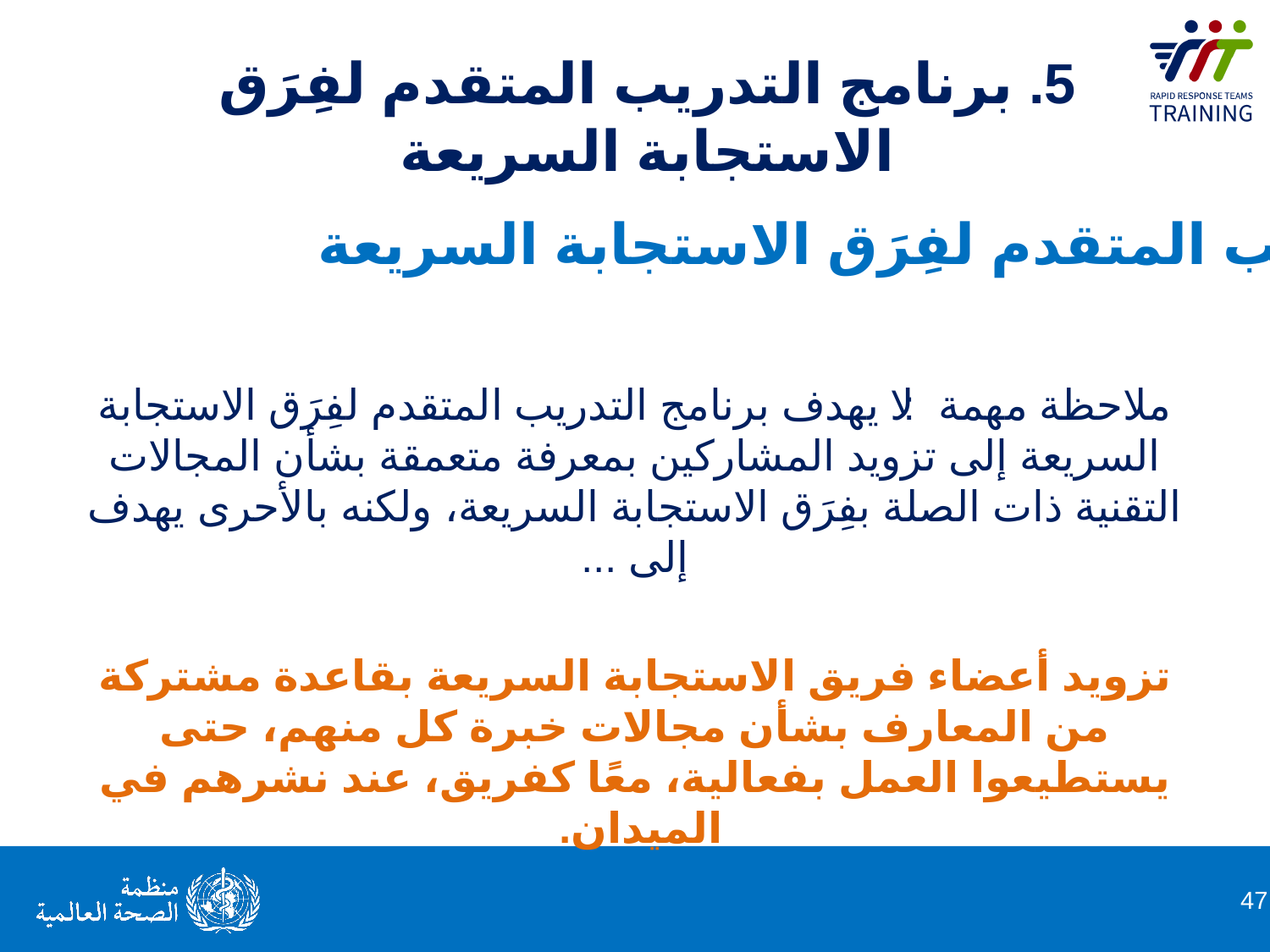

5. برنامج التدريب المتقدم لفِرَق الاستجابة السريعة
هدف برنامج التدريب المتقدم لفِرَق الاستجابة السريعة
ملاحظة مهمة: لا يهدف برنامج التدريب المتقدم لفِرَق الاستجابة السريعة إلى تزويد المشاركين بمعرفة متعمقة بشأن المجالات التقنية ذات الصلة بفِرَق الاستجابة السريعة، ولكنه بالأحرى يهدف إلى ...

تزويد أعضاء فريق الاستجابة السريعة بقاعدة مشتركة من المعارف بشأن مجالات خبرة كل منهم، حتى يستطيعوا العمل بفعالية، معًا كفريق، عند نشرهم في الميدان.